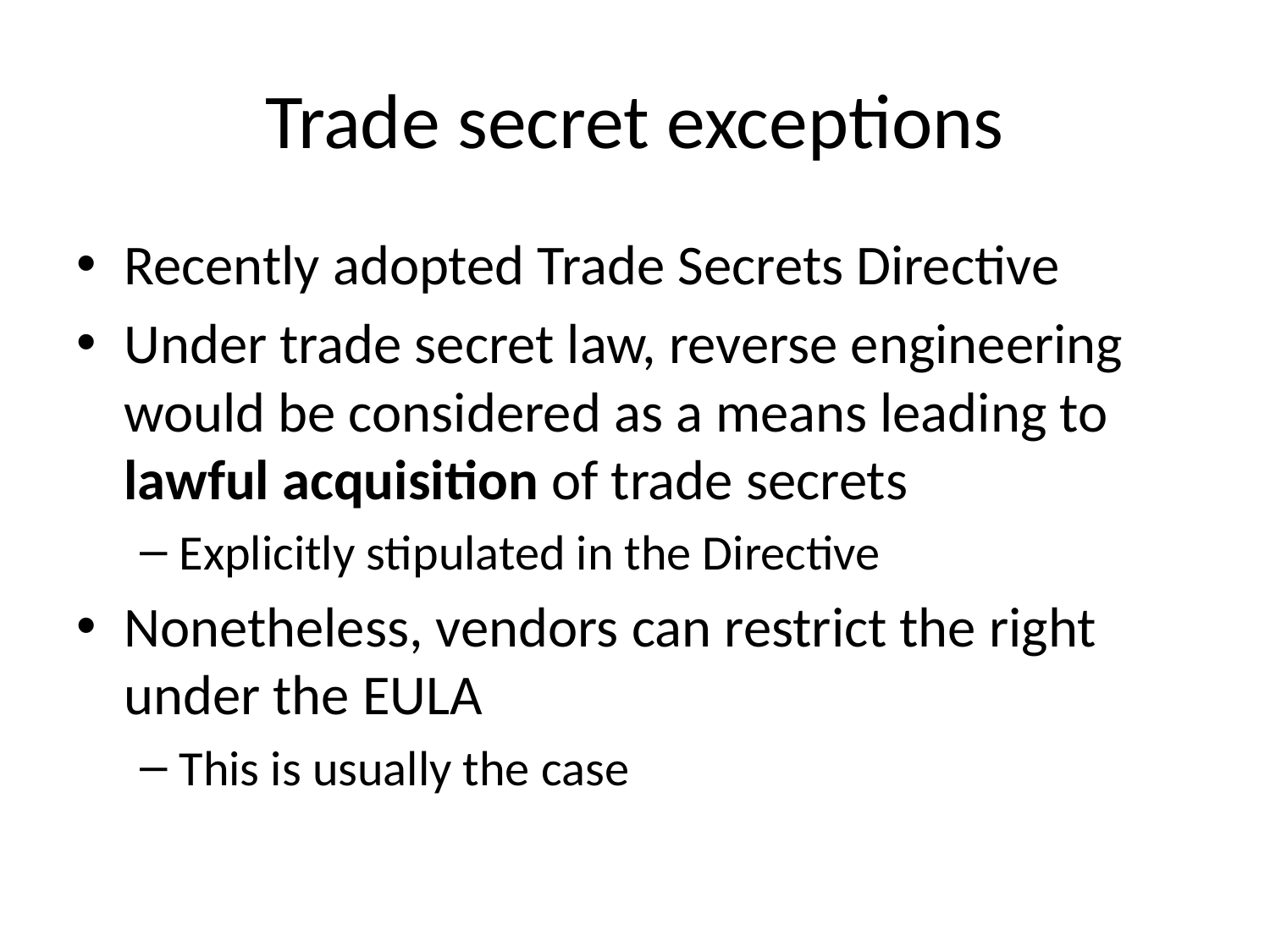

# Trade secret exceptions
Recently adopted Trade Secrets Directive
Under trade secret law, reverse engineering would be considered as a means leading to lawful acquisition of trade secrets
Explicitly stipulated in the Directive
Nonetheless, vendors can restrict the right under the EULA
This is usually the case